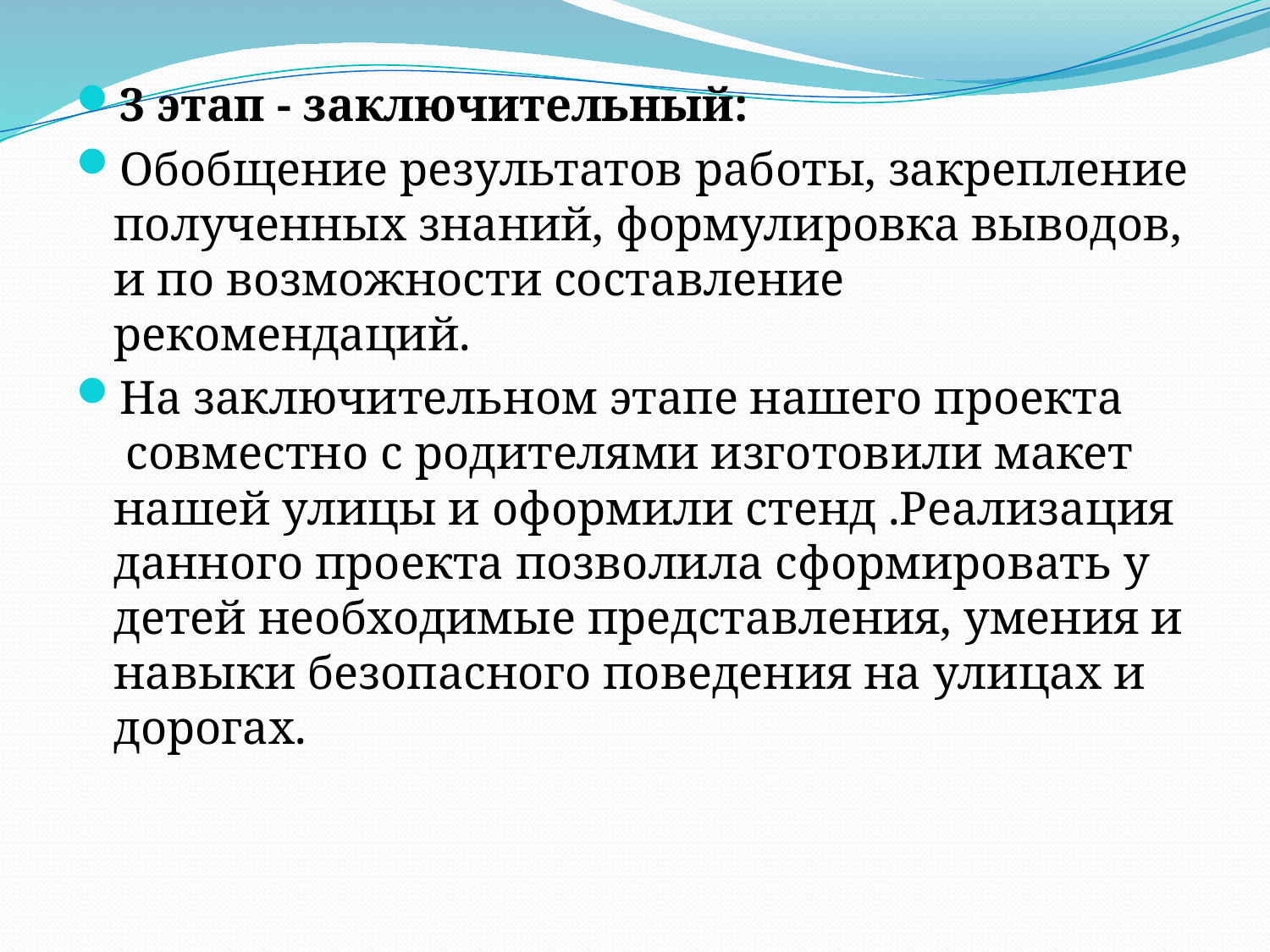

3 этап - заключительный:
Обобщение результатов работы, закрепление полученных знаний, формулировка выводов, и по возможности составление рекомендаций.
На заключительном этапе нашего проекта  совместно с родителями изготовили макет нашей улицы и оформили стенд .Реализация данного проекта позволила сформировать у детей необходимые представления, умения и навыки безопасного поведения на улицах и дорогах.